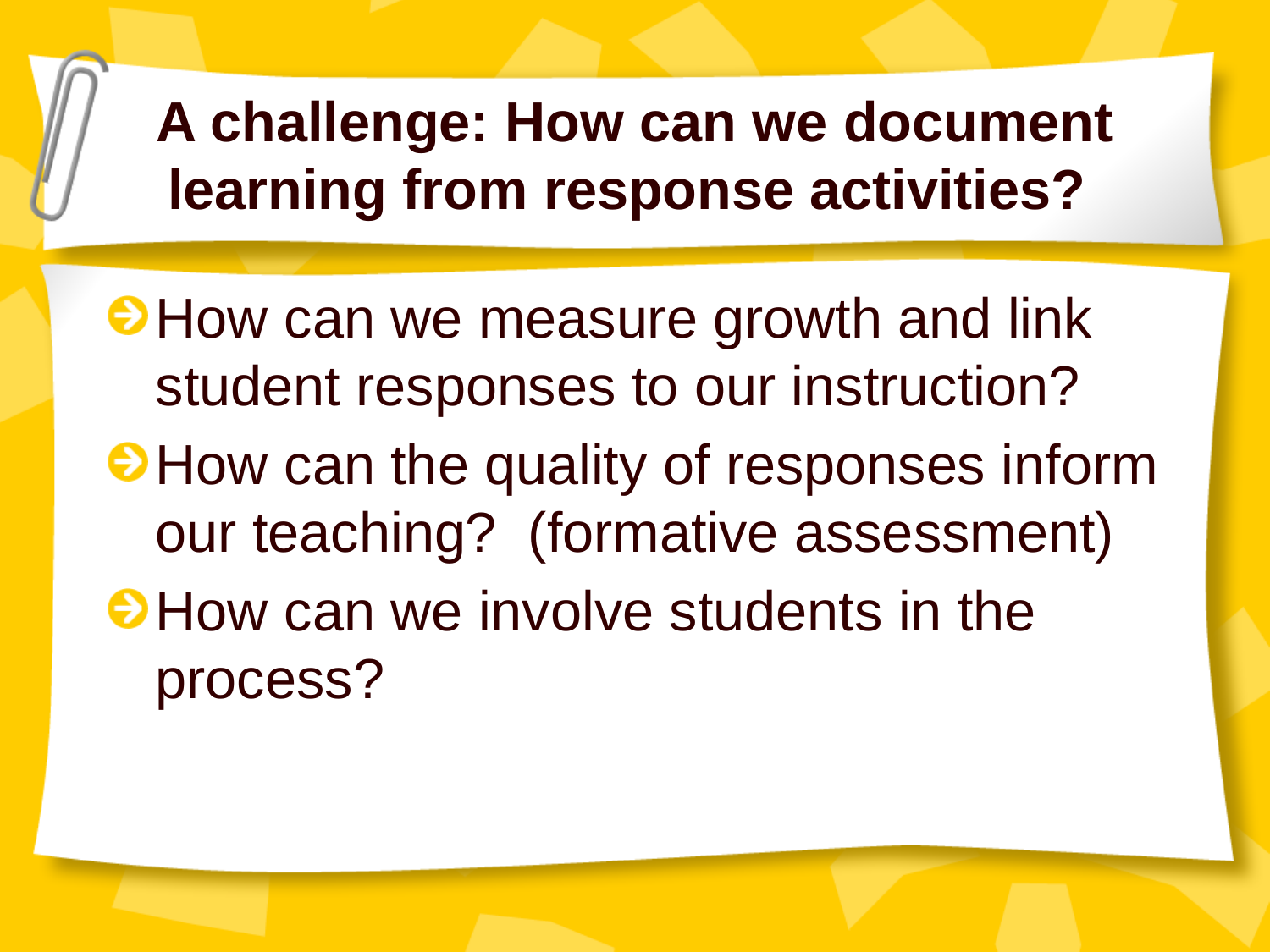

# A challenge: How can we document learning from response activities?
How can we measure growth and link student responses to our instruction?
How can the quality of responses inform our teaching?  (formative assessment)
How can we involve students in the process?